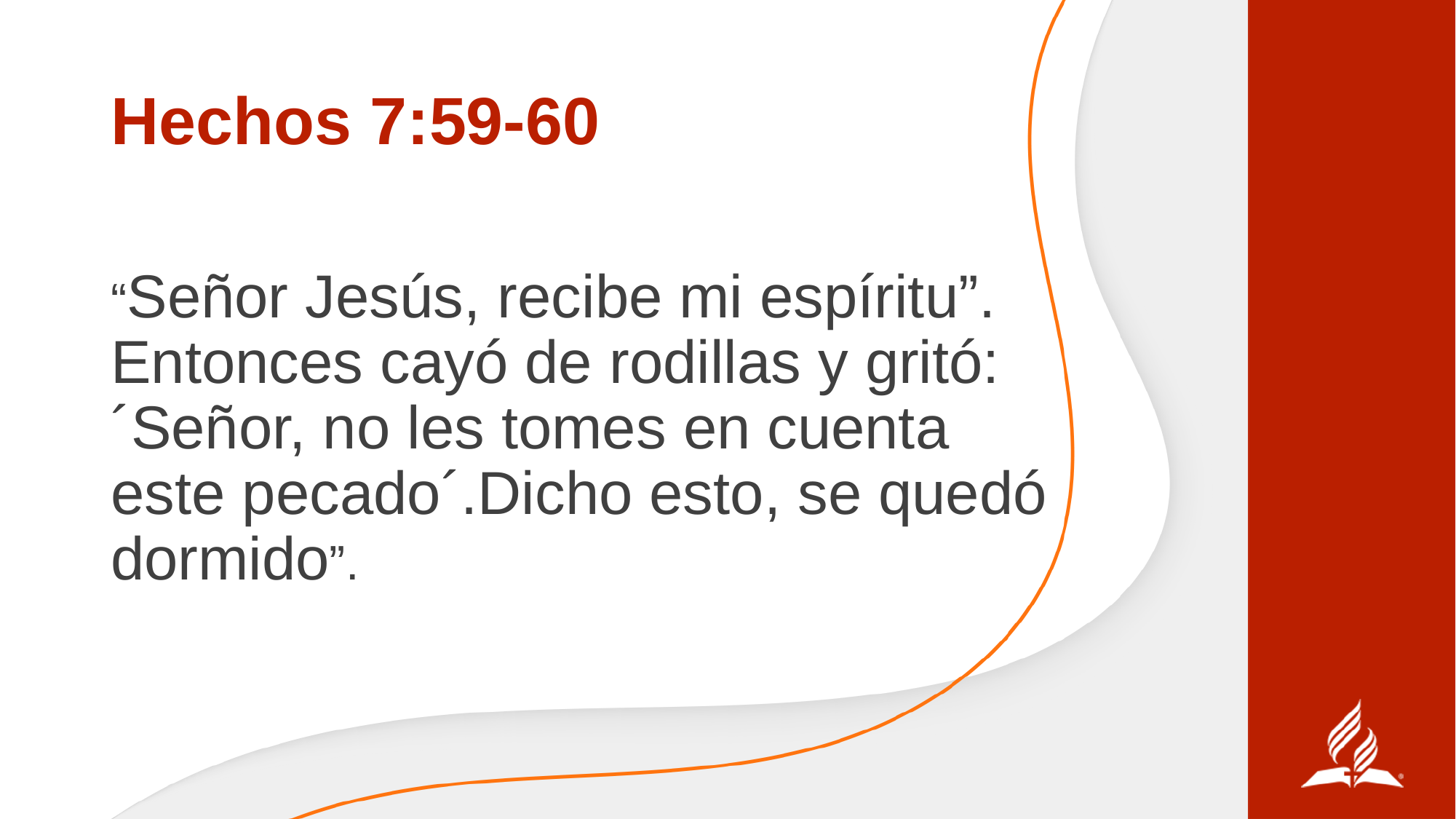

# Hechos 7:59-60
“Señor Jesús, recibe mi espíritu”. Entonces cayó de rodillas y gritó: ´Señor, no les tomes en cuenta este pecado´.Dicho esto, se quedó dormido”.